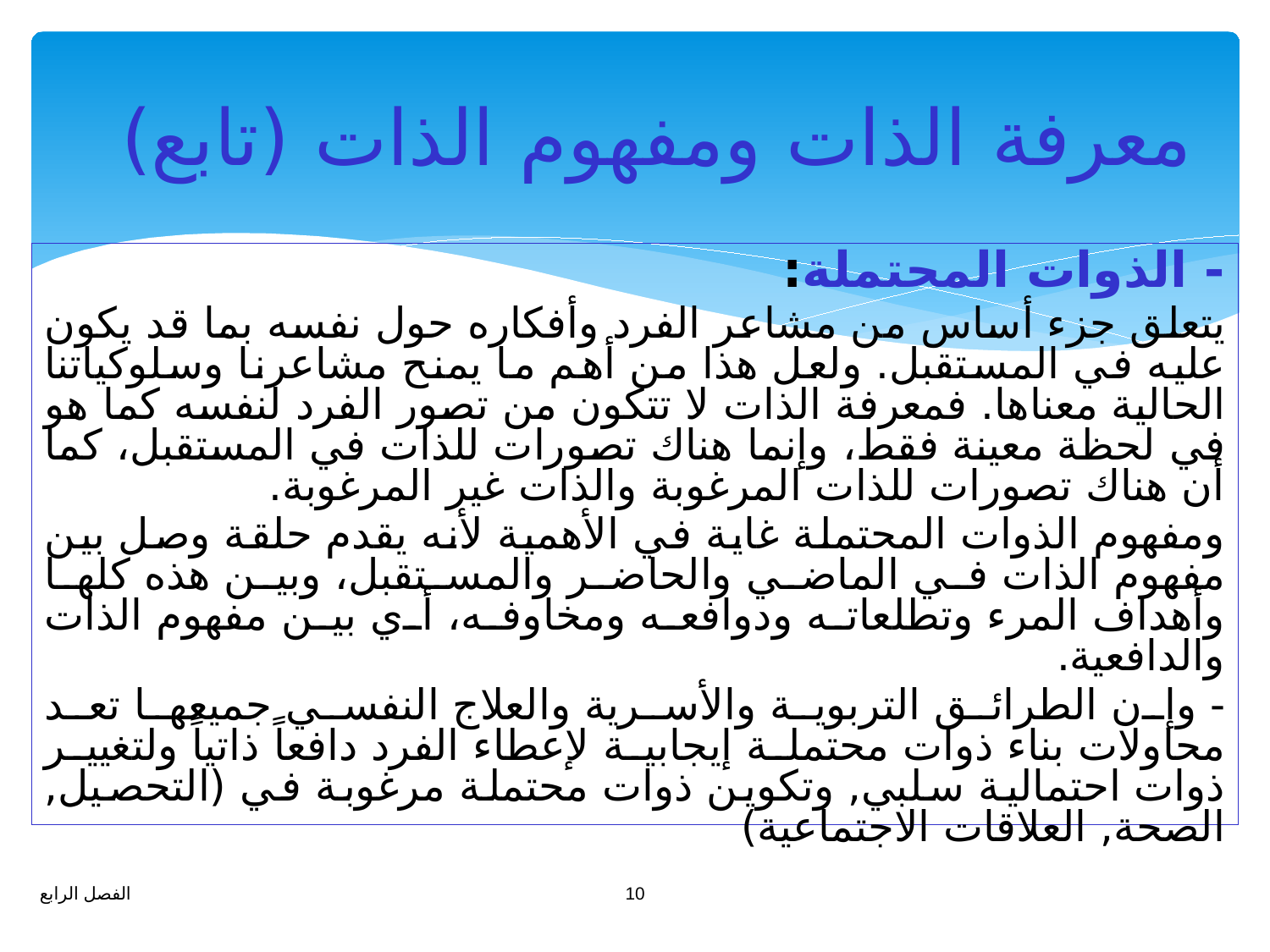

# معرفة الذات ومفهوم الذات (تابع)
- الذوات المحتملة:
يتعلق جزء أساس من مشاعر الفرد وأفكاره حول نفسه بما قد يكون عليه في المستقبل. ولعل هذا من أهم ما يمنح مشاعرنا وسلوكياتنا الحالية معناها. فمعرفة الذات لا تتكون من تصور الفرد لنفسه كما هو في لحظة معينة فقط، وإنما هناك تصورات للذات في المستقبل، كما أن هناك تصورات للذات المرغوبة والذات غير المرغوبة.
ومفهوم الذوات المحتملة غاية في الأهمية لأنه يقدم حلقة وصل بين مفهوم الذات في الماضي والحاضر والمستقبل، وبين هذه كلها وأهداف المرء وتطلعاته ودوافعه ومخاوفه، أي بين مفهوم الذات والدافعية.
- وإن الطرائق التربوية والأسرية والعلاج النفسي جميعها تعد محاولات بناء ذوات محتملة إيجابية لإعطاء الفرد دافعاً ذاتياً ولتغيير ذوات احتمالية سلبي, وتكوين ذوات محتملة مرغوبة في (التحصيل, الصحة, العلاقات الاجتماعية)
10
الفصل الرابع